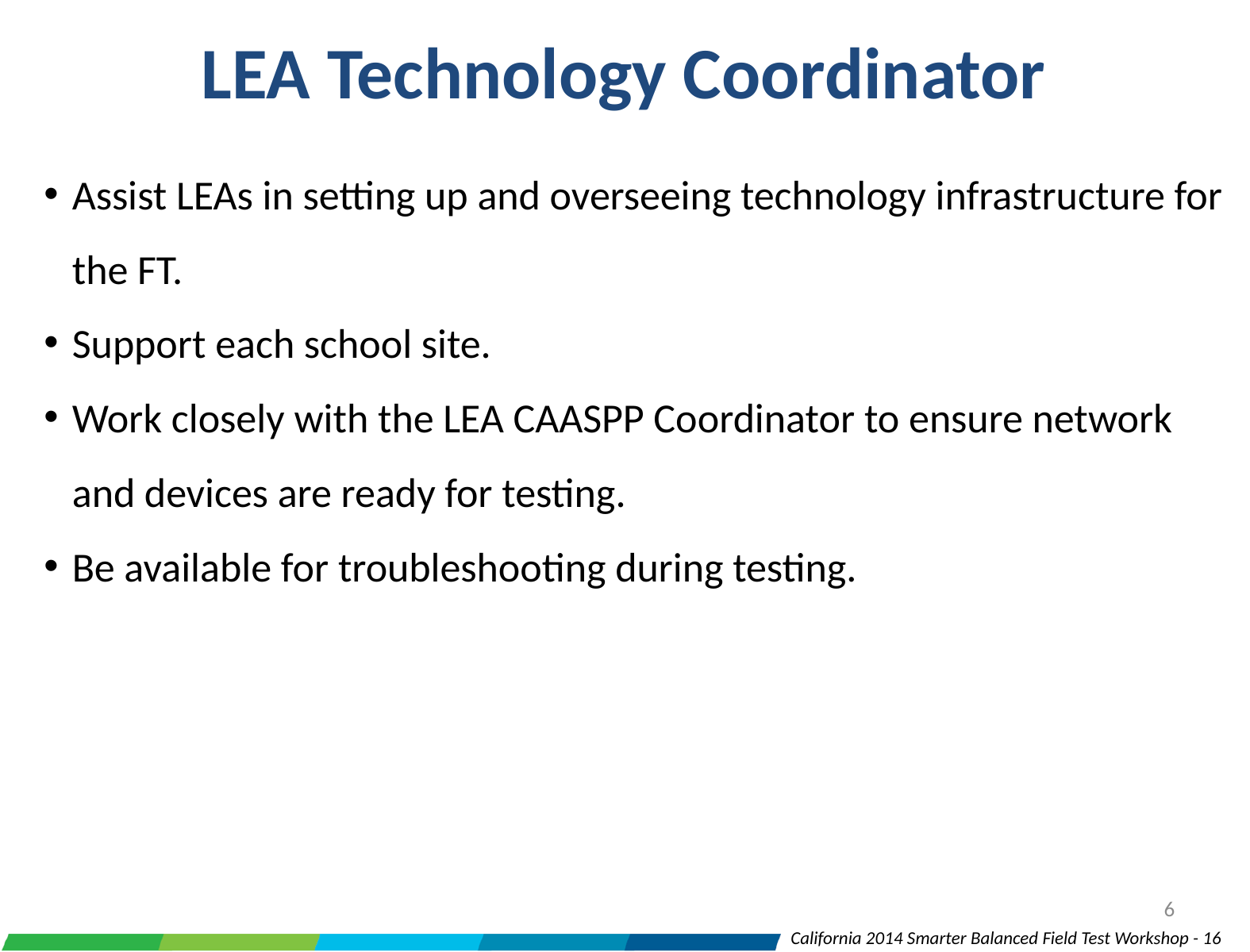

LEA Technology Coordinator
Assist LEAs in setting up and overseeing technology infrastructure for the FT.
Support each school site.
Work closely with the LEA CAASPP Coordinator to ensure network and devices are ready for testing.
Be available for troubleshooting during testing.
6
California 2014 Smarter Balanced Field Test Workshop - 16